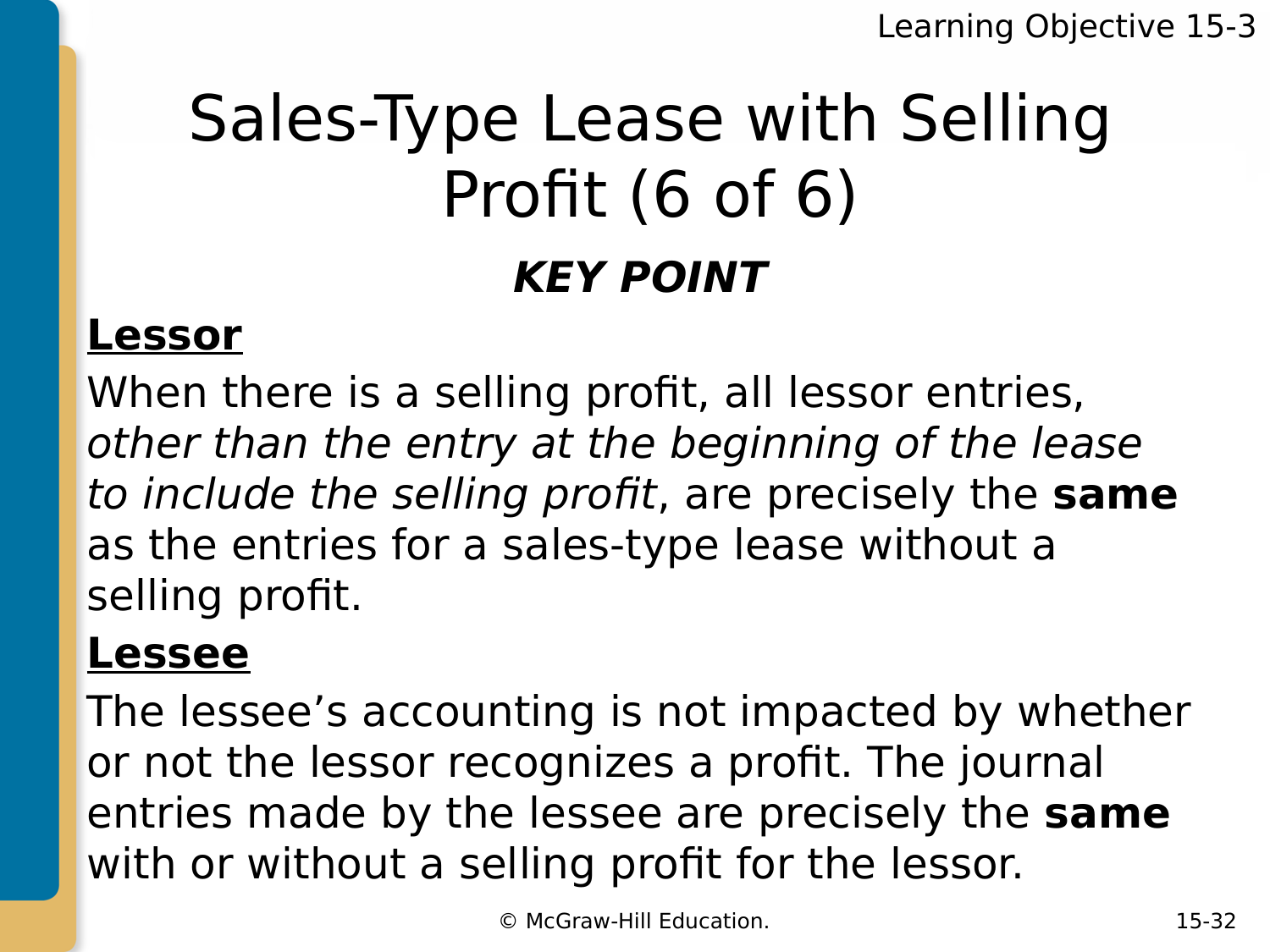

Learning Objective 15-3
# Sales-Type Lease with Selling Profit (6 of 6)
KEY POINT
Lessor
When there is a selling profit, all lessor entries, other than the entry at the beginning of the lease to include the selling profit, are precisely the same as the entries for a sales-type lease without a selling profit.
Lessee
The lessee’s accounting is not impacted by whether or not the lessor recognizes a profit. The journal entries made by the lessee are precisely the same with or without a selling profit for the lessor.